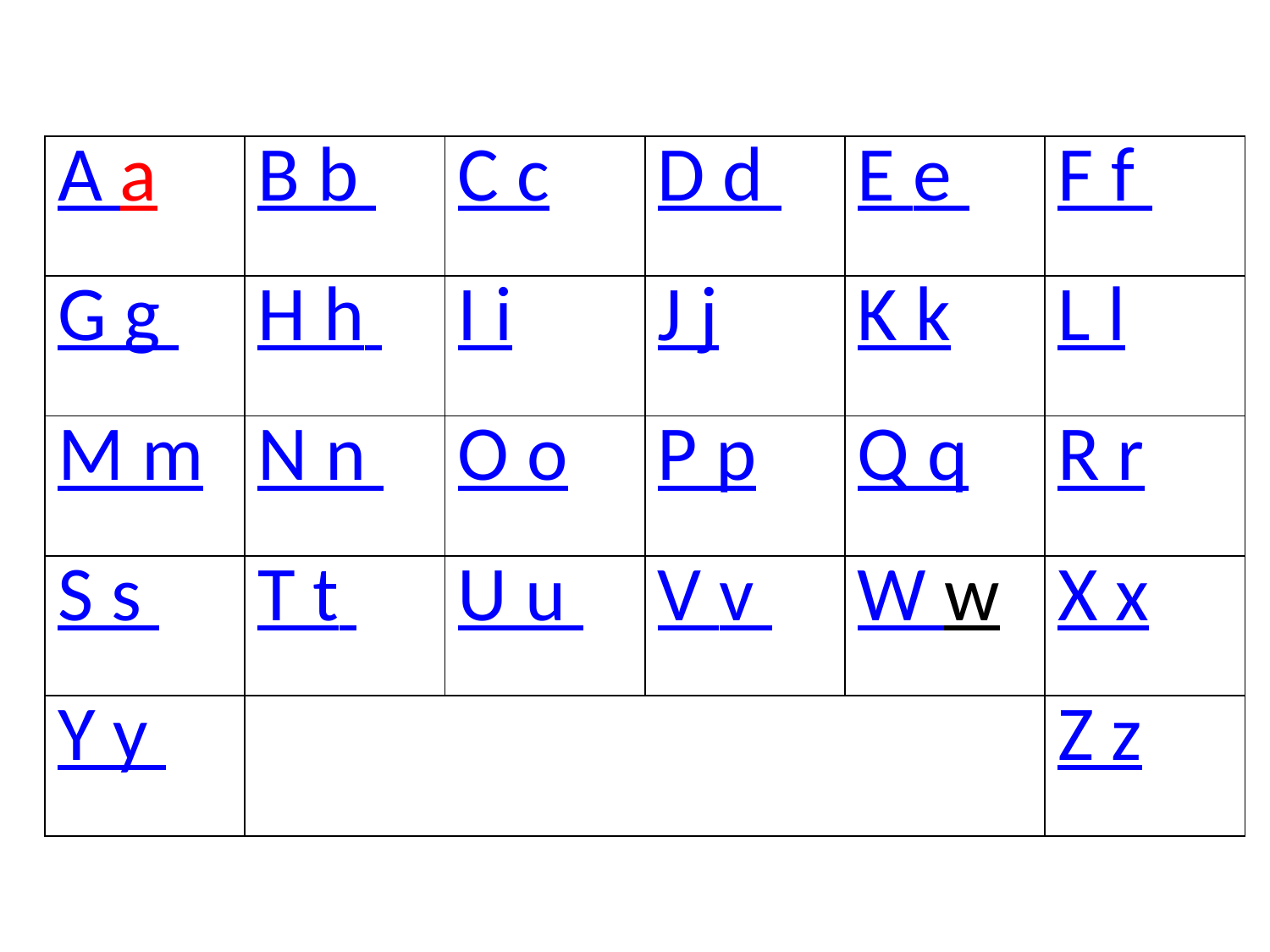

#
| A a | B b | C c | D d | E e | F f |
| --- | --- | --- | --- | --- | --- |
| G g | H h | I i | J j | K k | L l |
| M m | N n | O o | P p | Q q | R r |
| S s | T t | U u | V v | W w | X x |
| Y y |  |  |  |  | Z z |